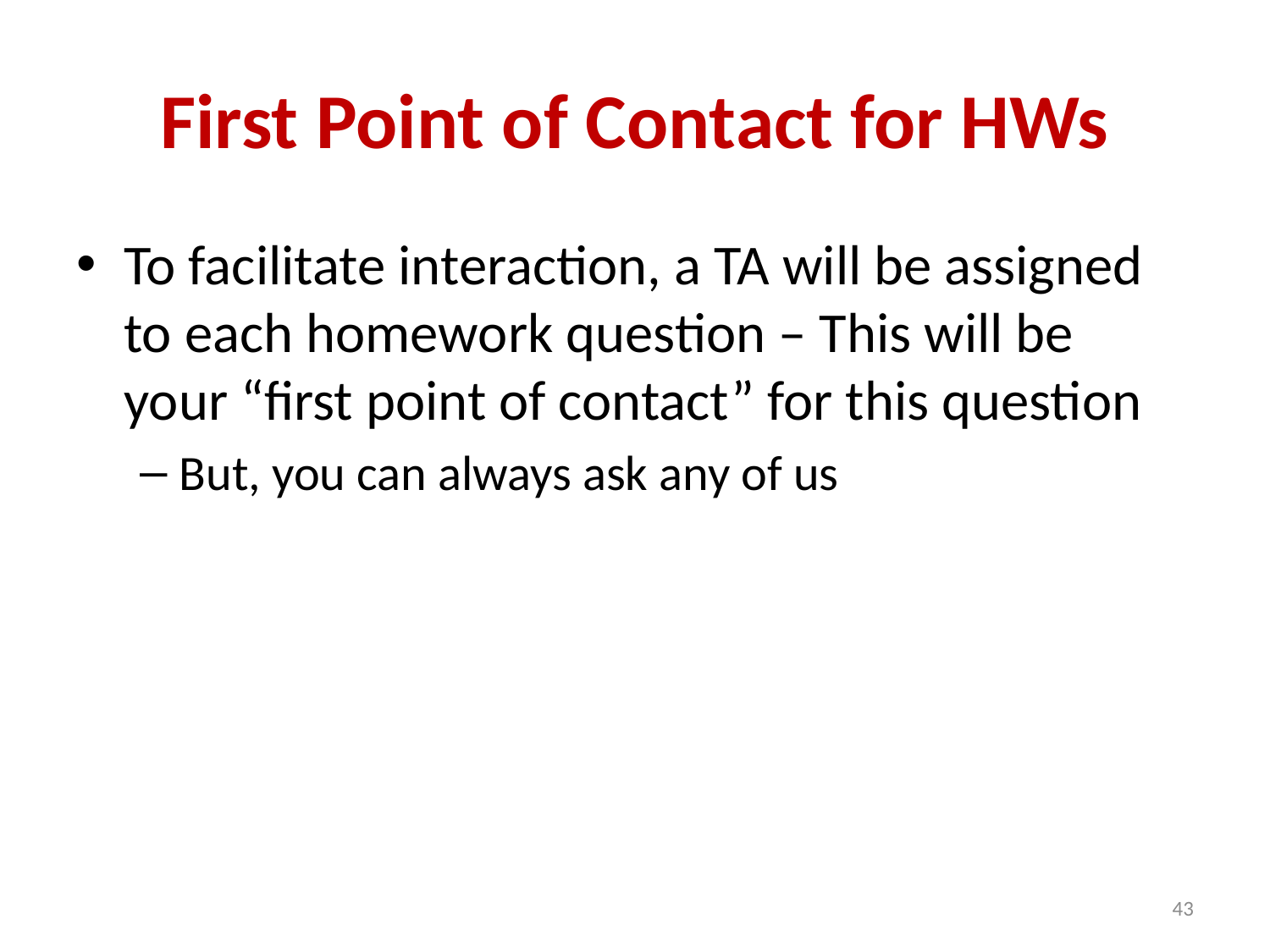

# First Point of Contact for HWs
To facilitate interaction, a TA will be assigned to each homework question – This will be your “first point of contact” for this question
But, you can always ask any of us
43